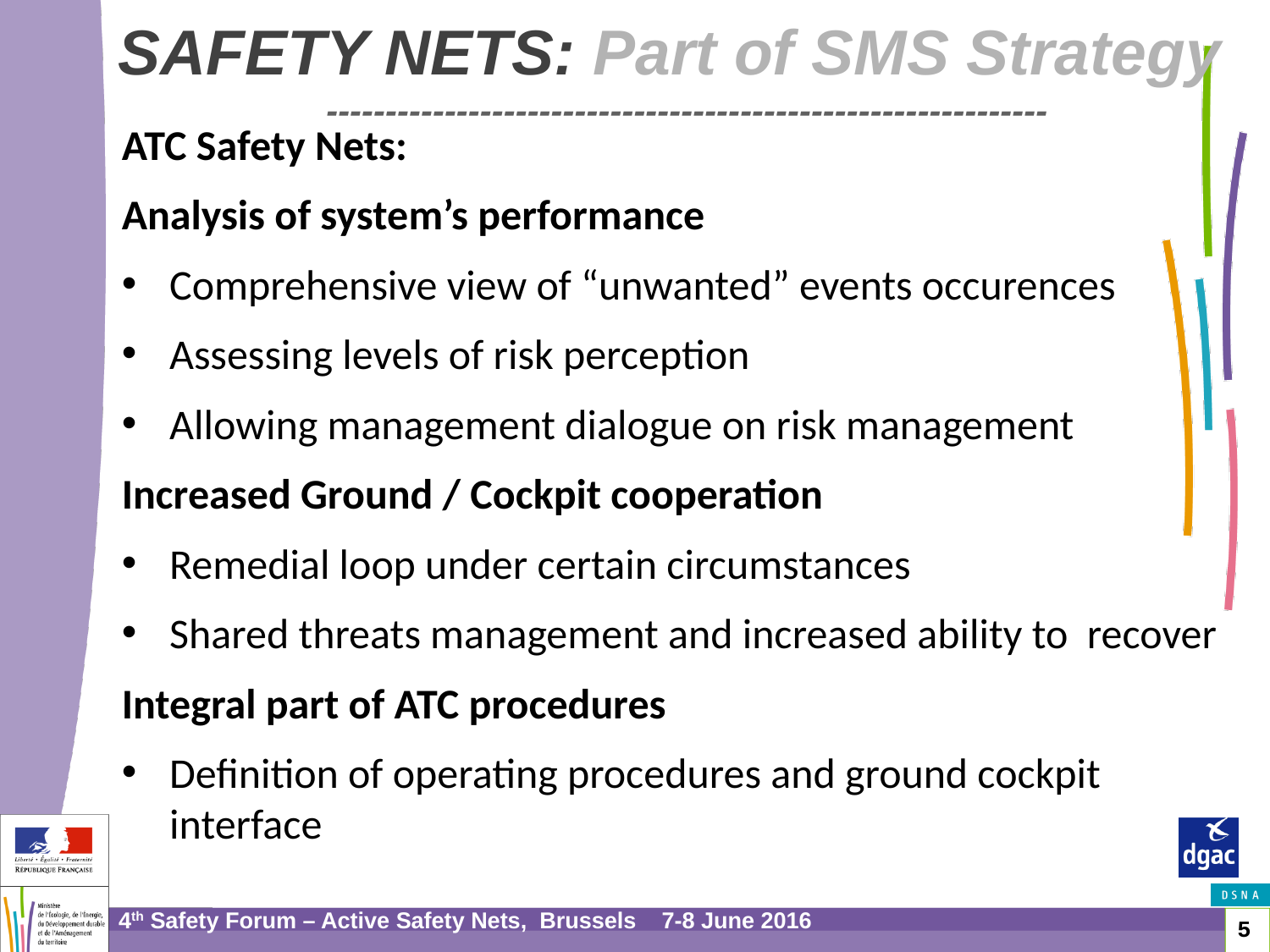

SAFETY NETS: Part of SMS Strategy
-------------------------------------------------------------
ATC Safety Nets:
Analysis of system’s performance
Comprehensive view of “unwanted” events occurences
Assessing levels of risk perception
Allowing management dialogue on risk management
Increased Ground / Cockpit cooperation
Remedial loop under certain circumstances
Shared threats management and increased ability to  recover
Integral part of ATC procedures
Definition of operating procedures and ground cockpit interface
4th Safety Forum – Active Safety Nets,  Brussels    7-8 June 2016